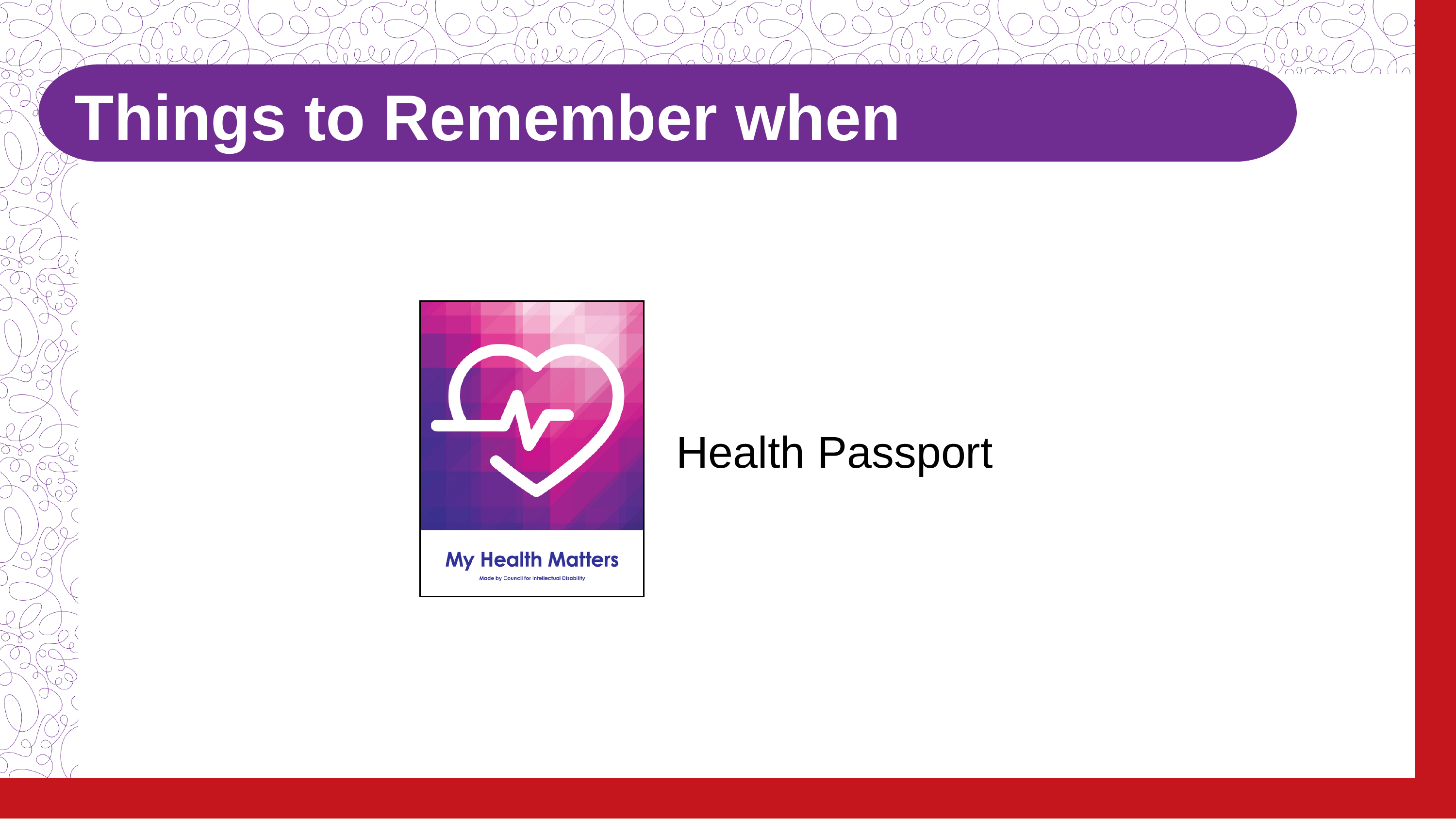

Things to Remember when Scheduling

Health Passport